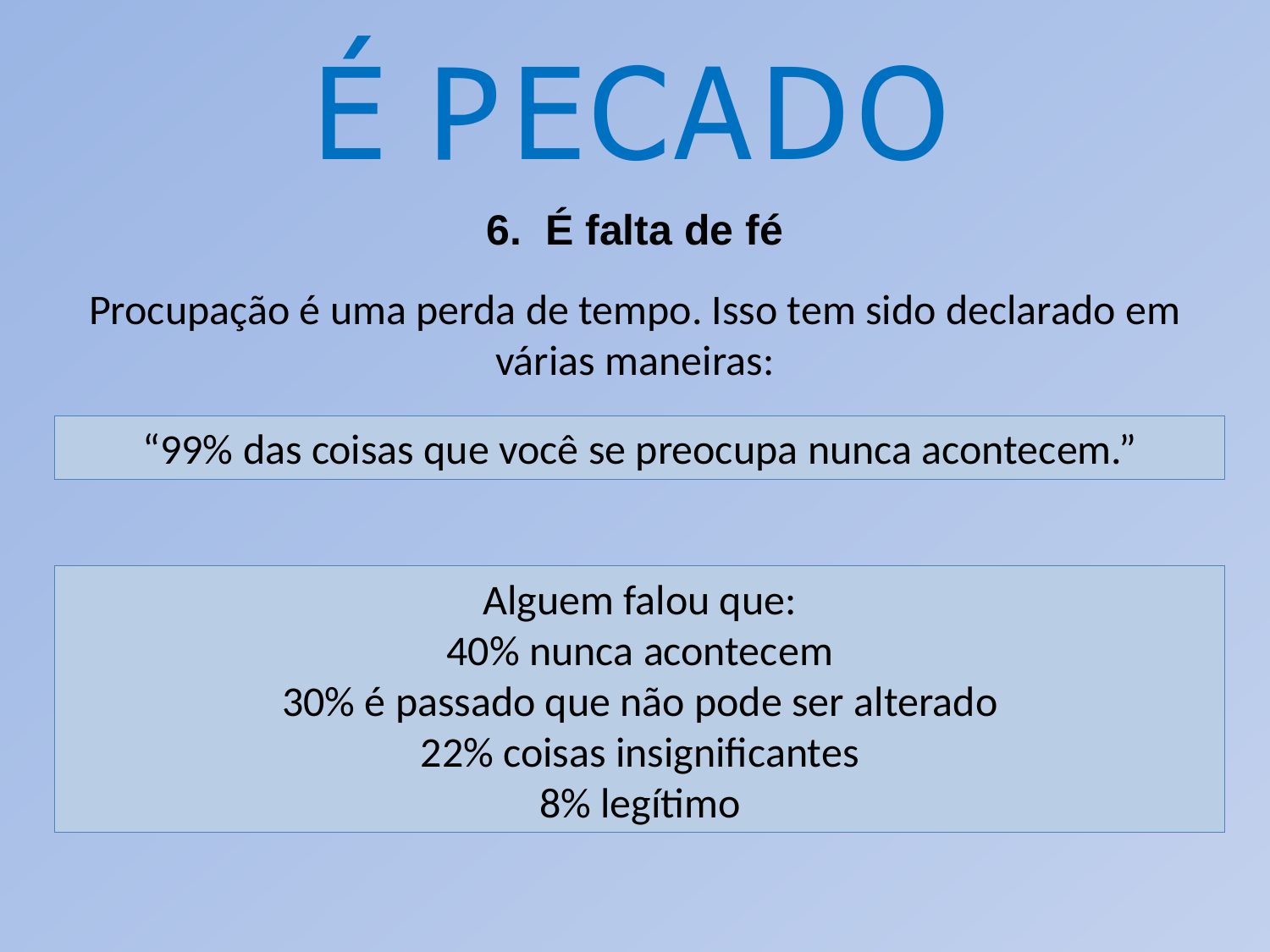

É PECADO

6.  É falta de fé

Procupação é uma perda de tempo. Isso tem sido declarado em várias maneiras:

“99% das coisas que você se preocupa nunca acontecem.”
Alguem falou que:
40% nunca acontecem
30% é passado que não pode ser alterado
22% coisas insignificantes
8% legítimo